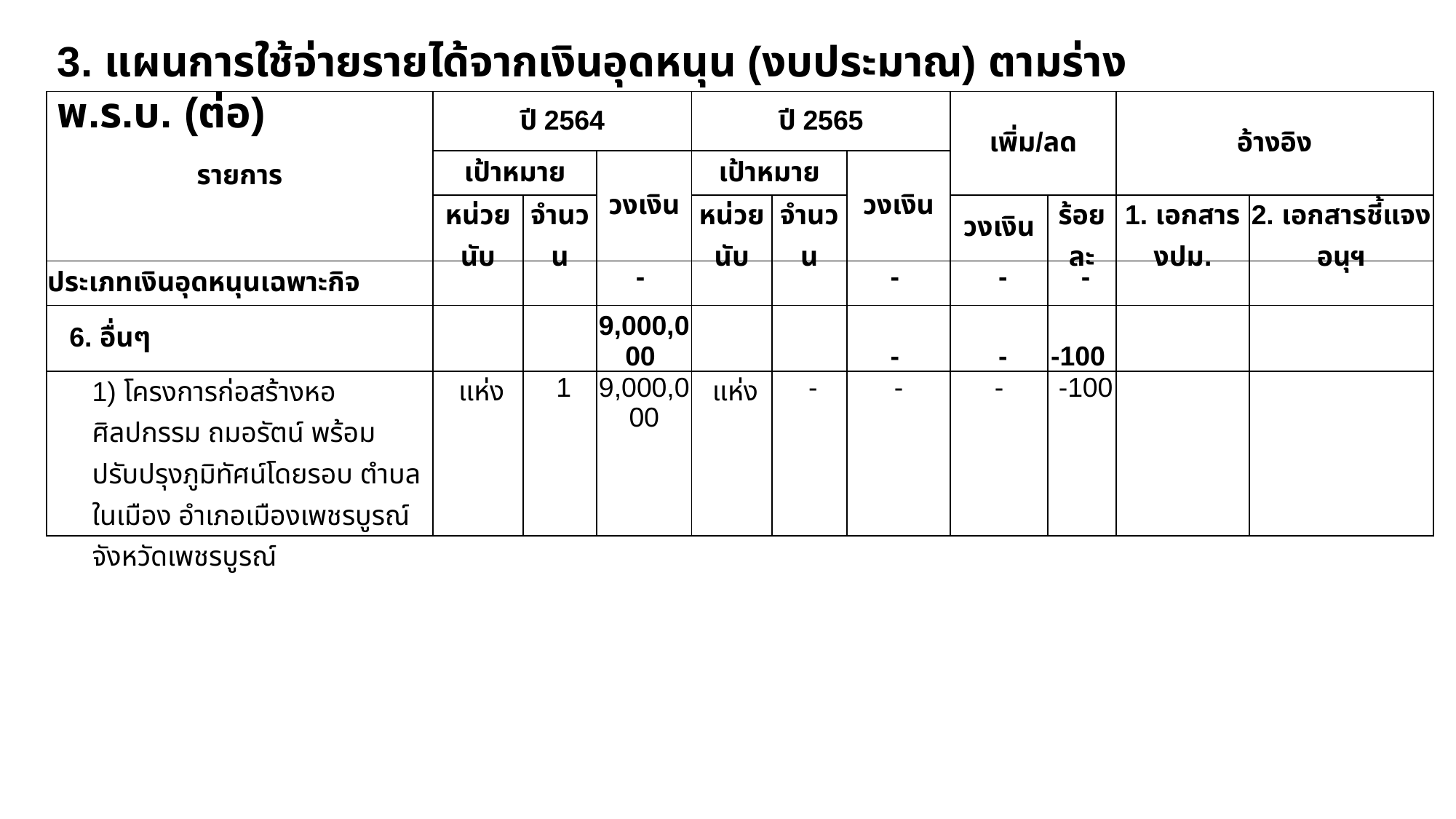

3. แผนการใช้จ่ายรายได้จากเงินอุดหนุน (งบประมาณ) ตามร่าง พ.ร.บ. (ต่อ)
| รายการ | ปี 2564 |  |  | ปี 2565 |  |  | เพิ่ม/ลด |  | อ้างอิง |  |
| --- | --- | --- | --- | --- | --- | --- | --- | --- | --- | --- |
|  | เป้าหมาย |  | วงเงิน | เป้าหมาย |  | วงเงิน |  |  |  |  |
|  | หน่วยนับ | จำนวน |  | หน่วยนับ | จำนวน |  | วงเงิน | ร้อยละ | 1. เอกสาร งปม. | 2. เอกสารชี้แจง อนุฯ |
| ประเภทเงินอุดหนุนเฉพาะกิจ |  |  | - |  |  | - | - | - |  |  |
| 6. อื่นๆ |  |  | 9,000,000 |  |  | - | - | -100 |  |  |
| 1) โครงการก่อสร้างหอศิลปกรรม ถมอรัตน์ พร้อมปรับปรุงภูมิทัศน์โดยรอบ ตำบลในเมือง อำเภอเมืองเพชรบูรณ์ จังหวัดเพชรบูรณ์ | แห่ง | 1 | 9,000,000 | แห่ง | - | - | - | -100 |  |  |